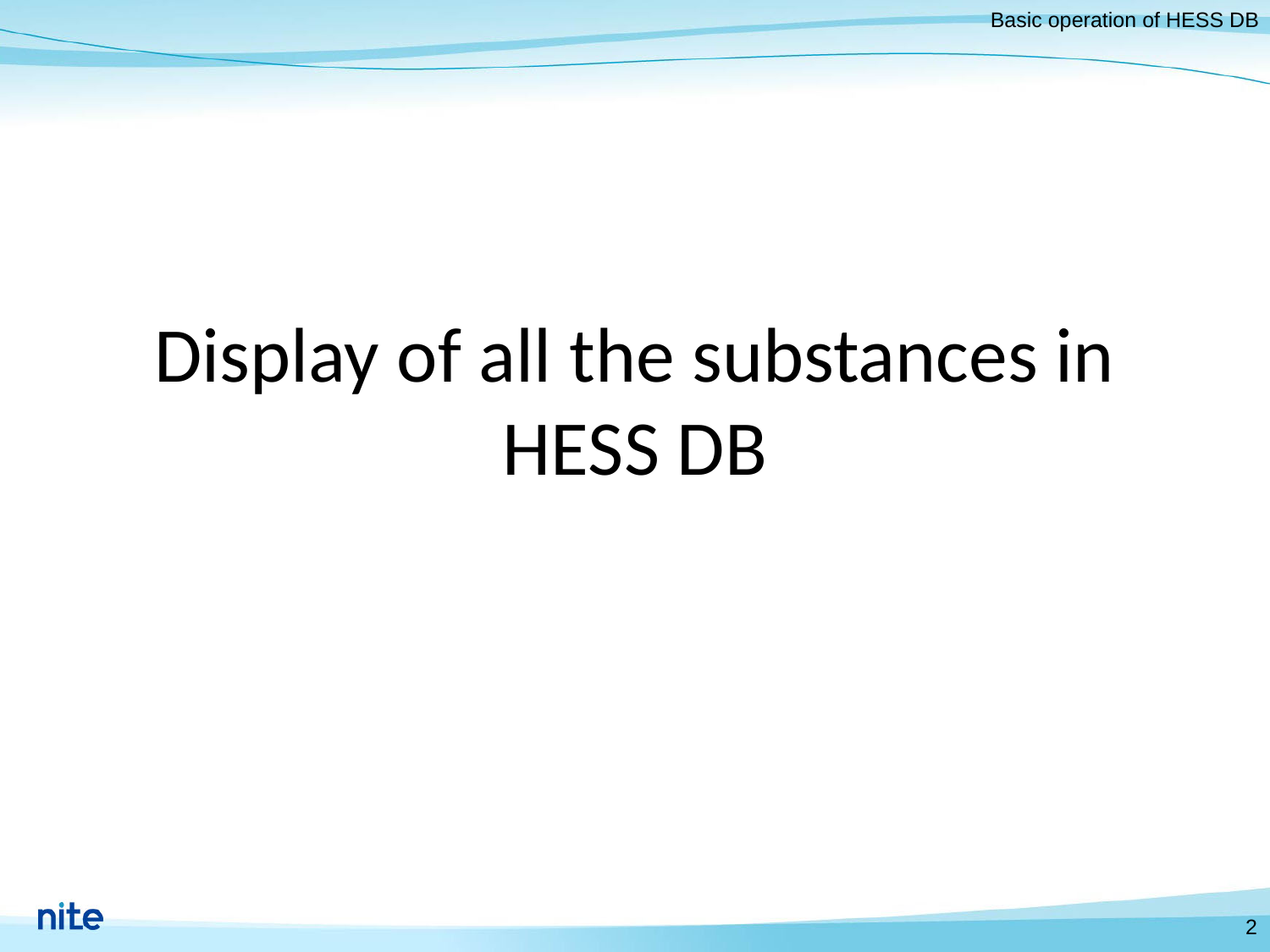

Basic operation of HESS DB
Display of all the substances in HESS DB
2